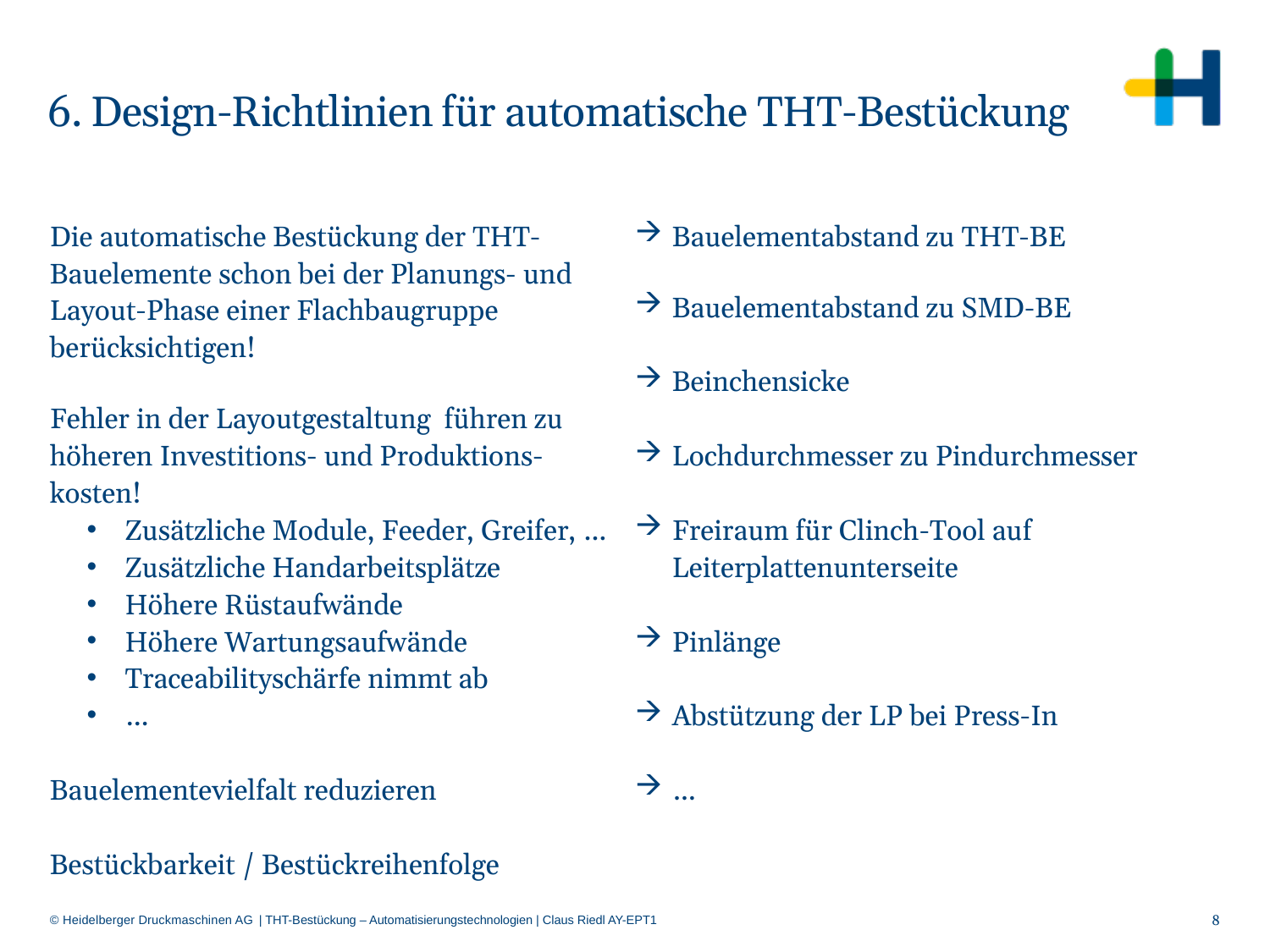

# 6. Design-Richtlinien für automatische THT-Bestückung
Die automatische Bestückung der THT-Bauelemente schon bei der Planungs- und Layout-Phase einer Flachbaugruppe  berücksichtigen!
Fehler in der Layoutgestaltung  führen zu höheren Investitions- und Produktions-kosten!
Zusätzliche Module, Feeder, Greifer, …
Zusätzliche Handarbeitsplätze
Höhere Rüstaufwände
Höhere Wartungsaufwände
Traceabilityschärfe nimmt ab
…

Bauelementevielfalt reduzieren

Bestückbarkeit / Bestückreihenfolge
Bauelementabstand zu THT-BE
Bauelementabstand zu SMD-BE
Beinchensicke
Lochdurchmesser zu Pindurchmesser
Freiraum für Clinch-Tool auf Leiterplattenunterseite
Pinlänge
Abstützung der LP bei Press-In
…
8
| THT-Bestückung – Automatisierungstechnologien | Claus Riedl AY-EPT1